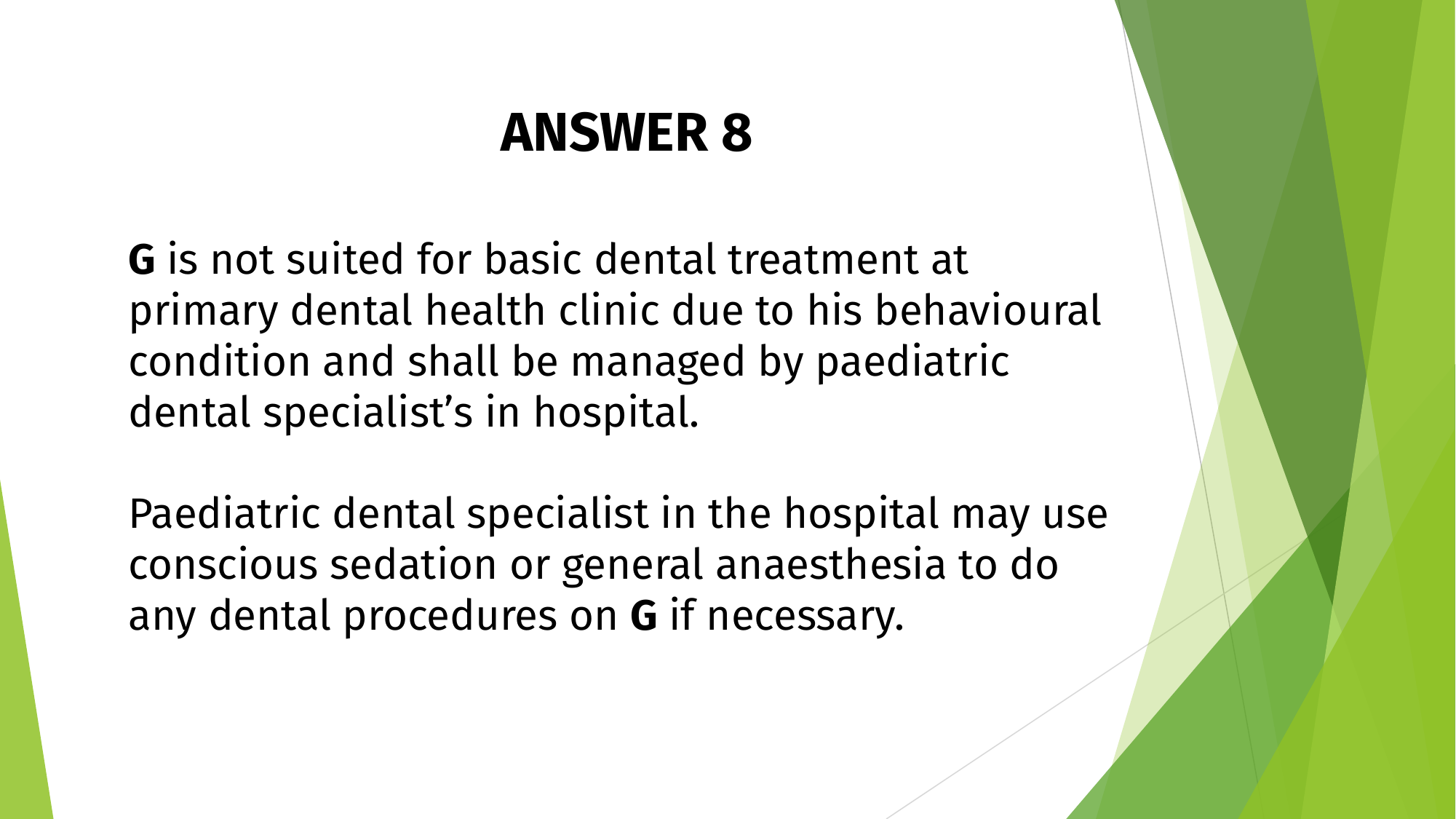

ANSWER 8
# G is not suited for basic dental treatment at primary dental health clinic due to his behavioural condition and shall be managed by paediatric dental specialist’s in hospital.

Paediatric dental specialist in the hospital may use conscious sedation or general anaesthesia to do any dental procedures on G if necessary.